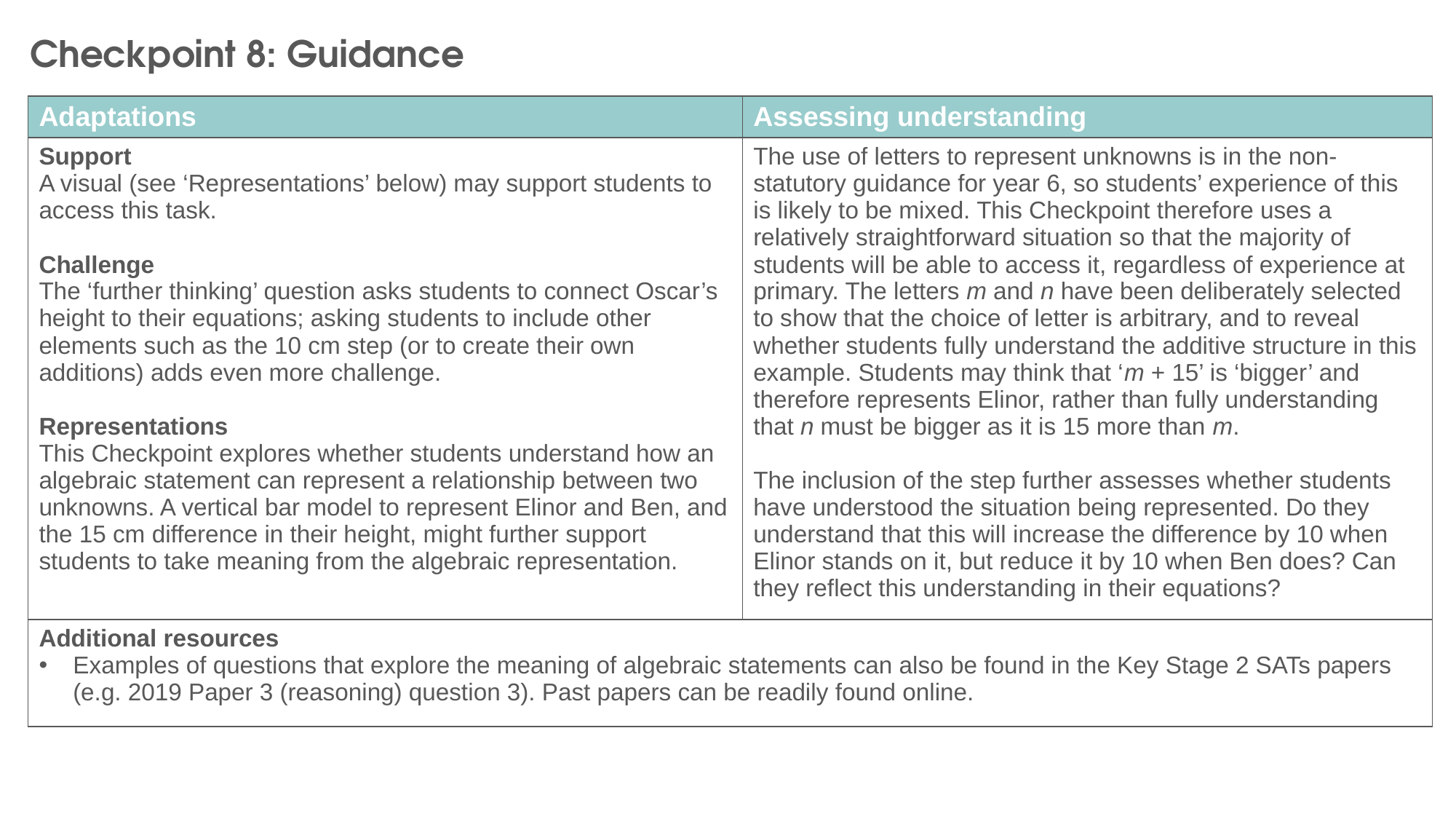

Checkpoint 8: Guidance
| Adaptations | Assessing understanding |
| --- | --- |
| Support A visual (see ‘Representations’ below) may support students to access this task. Challenge The ‘further thinking’ question asks students to connect Oscar’s height to their equations; asking students to include other elements such as the 10 cm step (or to create their own additions) adds even more challenge. Representations This Checkpoint explores whether students understand how an algebraic statement can represent a relationship between two unknowns. A vertical bar model to represent Elinor and Ben, and the 15 cm difference in their height, might further support students to take meaning from the algebraic representation. | The use of letters to represent unknowns is in the non-statutory guidance for year 6, so students’ experience of this is likely to be mixed. This Checkpoint therefore uses a relatively straightforward situation so that the majority of students will be able to access it, regardless of experience at primary. The letters m and n have been deliberately selected to show that the choice of letter is arbitrary, and to reveal whether students fully understand the additive structure in this example. Students may think that ‘m + 15’ is ‘bigger’ and therefore represents Elinor, rather than fully understanding that n must be bigger as it is 15 more than m. The inclusion of the step further assesses whether students have understood the situation being represented. Do they understand that this will increase the difference by 10 when Elinor stands on it, but reduce it by 10 when Ben does? Can they reflect this understanding in their equations? |
| Additional resources Examples of questions that explore the meaning of algebraic statements can also be found in the Key Stage 2 SATs papers (e.g. 2019 Paper 3 (reasoning) question 3). Past papers can be readily found online. |  |